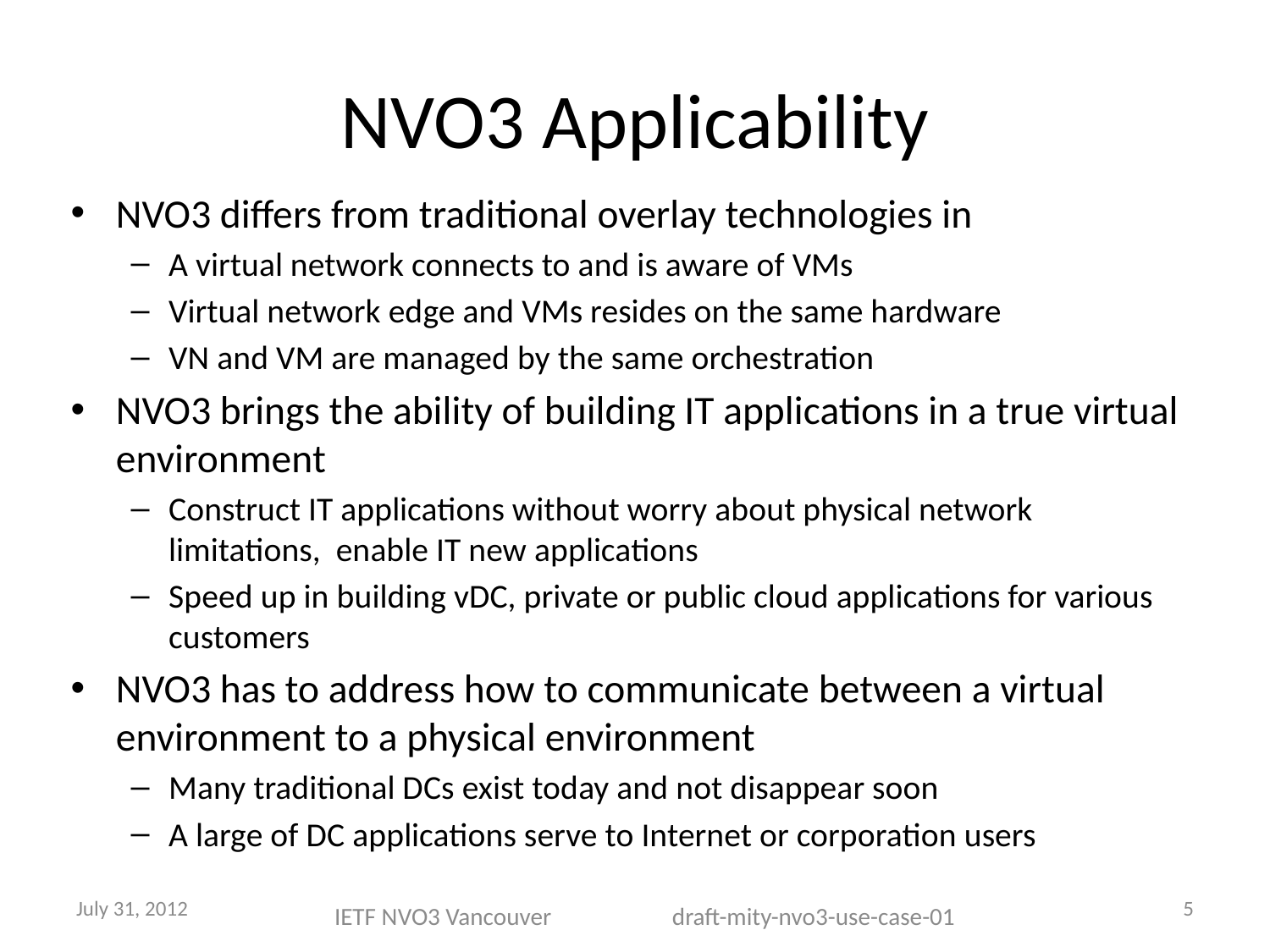

# NVO3 Applicability
NVO3 differs from traditional overlay technologies in
A virtual network connects to and is aware of VMs
Virtual network edge and VMs resides on the same hardware
VN and VM are managed by the same orchestration
NVO3 brings the ability of building IT applications in a true virtual environment
Construct IT applications without worry about physical network limitations,  enable IT new applications
Speed up in building vDC, private or public cloud applications for various customers
NVO3 has to address how to communicate between a virtual environment to a physical environment
Many traditional DCs exist today and not disappear soon
A large of DC applications serve to Internet or corporation users

IETF NVO3 Vancouver                      draft-mity-nvo3-use-case-01
July 31, 2012
5